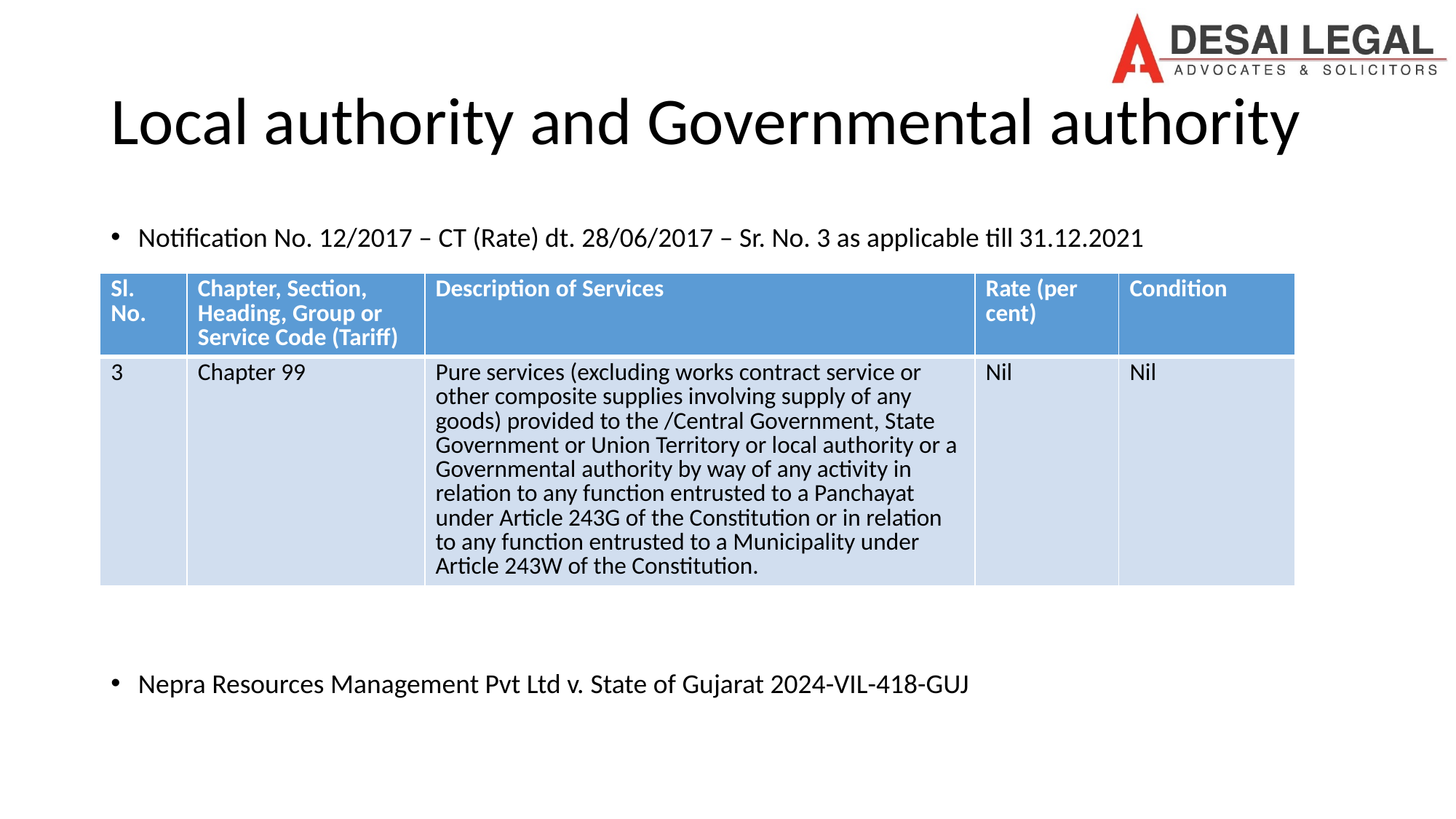

# Local authority and Governmental authority
Notification No. 12/2017 – CT (Rate) dt. 28/06/2017 – Sr. No. 3 as applicable till 31.12.2021

Nepra Resources Management Pvt Ltd v. State of Gujarat 2024-VIL-418-GUJ
| Sl. No. | Chapter, Section, Heading, Group or Service Code (Tariff) | Description of Services | Rate (per cent) | Condition |
| --- | --- | --- | --- | --- |
| 3 | Chapter 99 | Pure services (excluding works contract service or other composite supplies involving supply of any goods) provided to the /Central Government, State Government or Union Territory or local authority or a Governmental authority by way of any activity in relation to any function entrusted to a Panchayat under Article 243G of the Constitution or in relation to any function entrusted to a Municipality under Article 243W of the Constitution. | Nil | Nil |